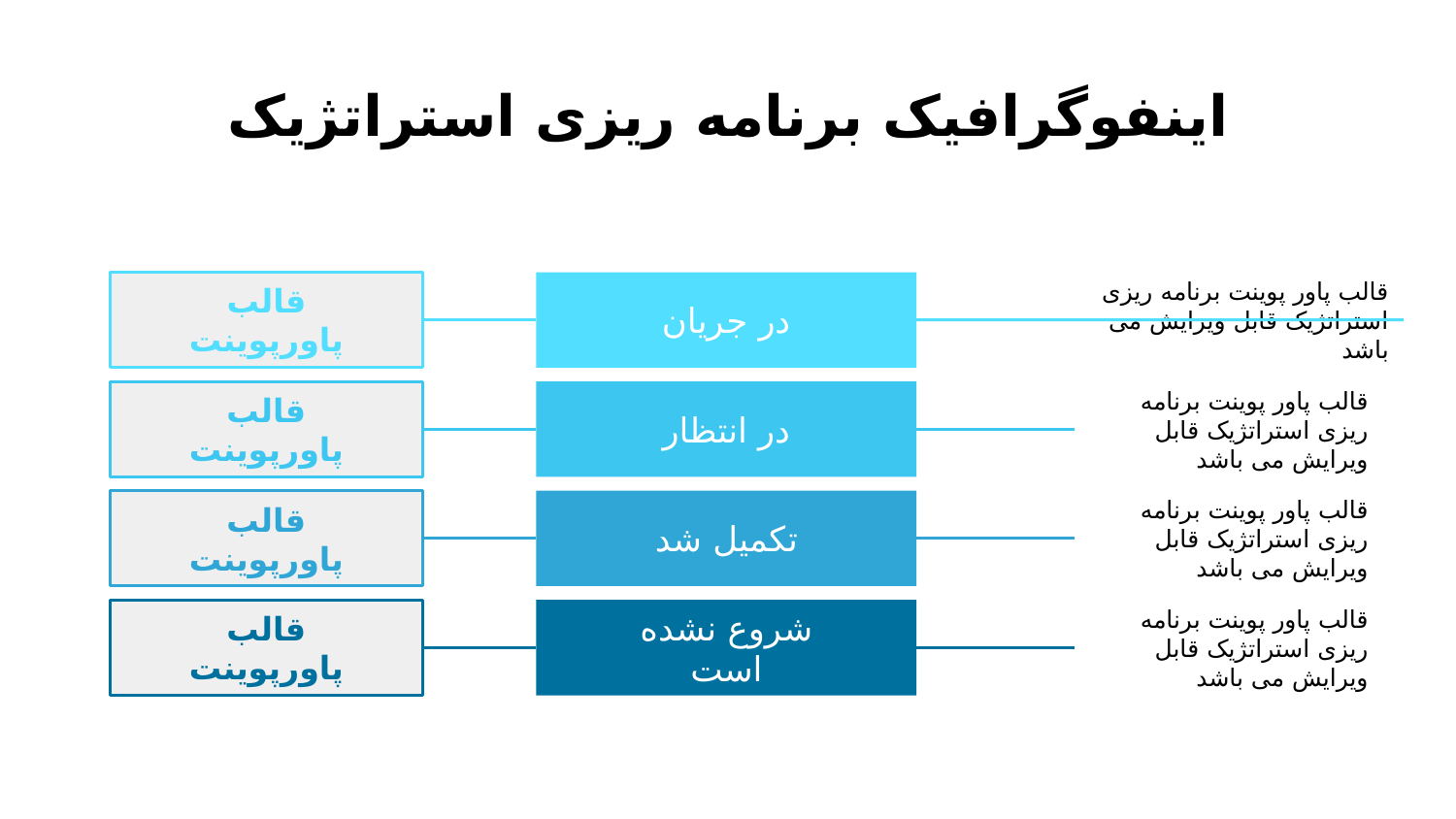

# اینفوگرافیک برنامه ریزی استراتژیک

قالب پاورپوینت
در جریان
قالب پاور پوینت برنامه ریزی استراتژیک قابل ویرایش می باشد

قالب پاورپوینت
در انتظار
قالب پاور پوینت برنامه ریزی استراتژیک قابل ویرایش می باشد

قالب پاورپوینت
تکمیل شد
قالب پاور پوینت برنامه ریزی استراتژیک قابل ویرایش می باشد

قالب پاورپوینت
شروع نشده است
قالب پاور پوینت برنامه ریزی استراتژیک قابل ویرایش می باشد